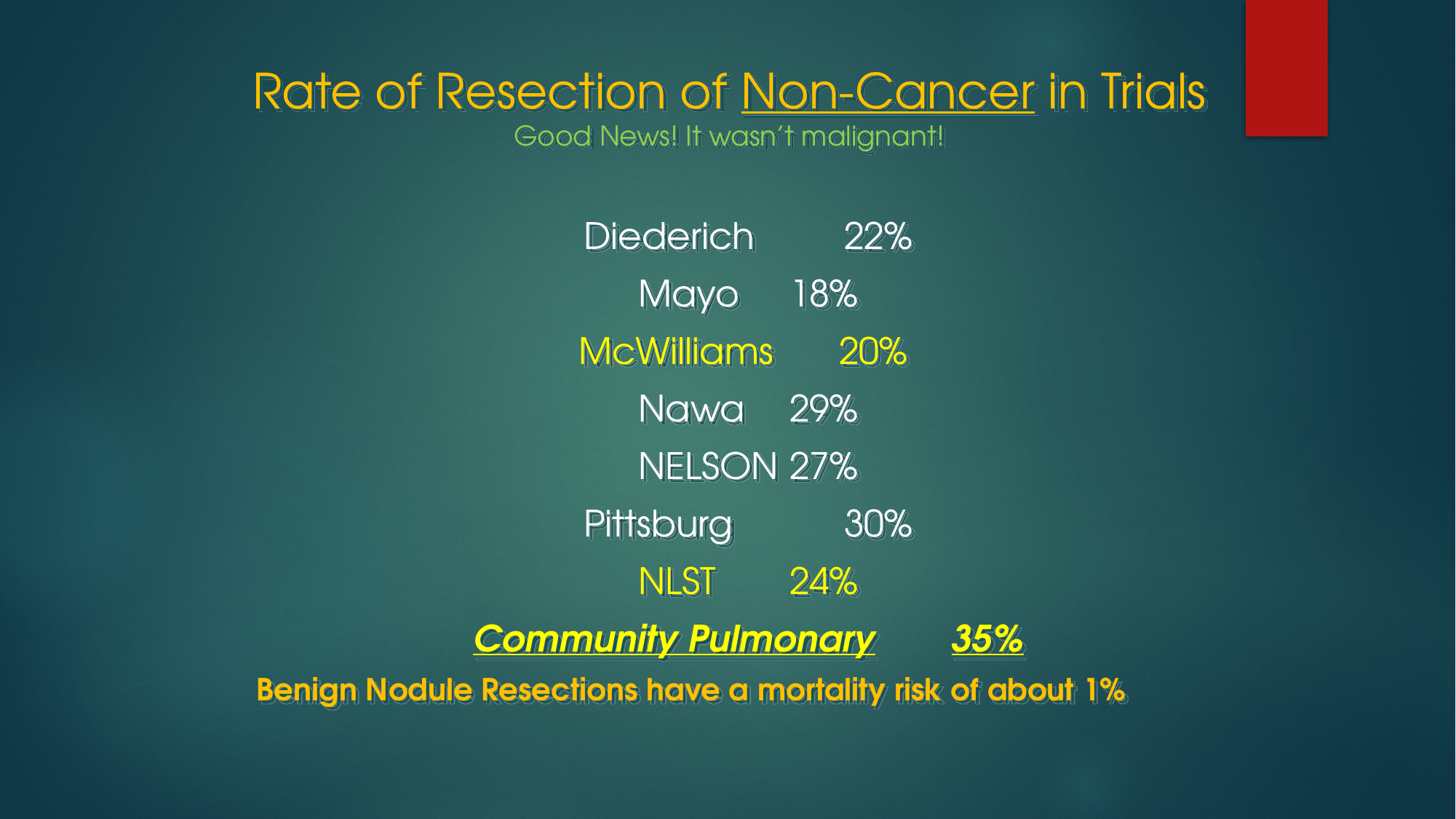

# Rate of Resection of Non-Cancer in Trials Good News! It wasn’t malignant!
Diederich 	22%
Mayo 	18%
McWilliams 	20%
Nawa 	29%
NELSON 	27%
Pittsburg 	30%
NLST 	24%
Community Pulmonary	35%
	Benign Nodule Resections have a mortality risk of about 1%